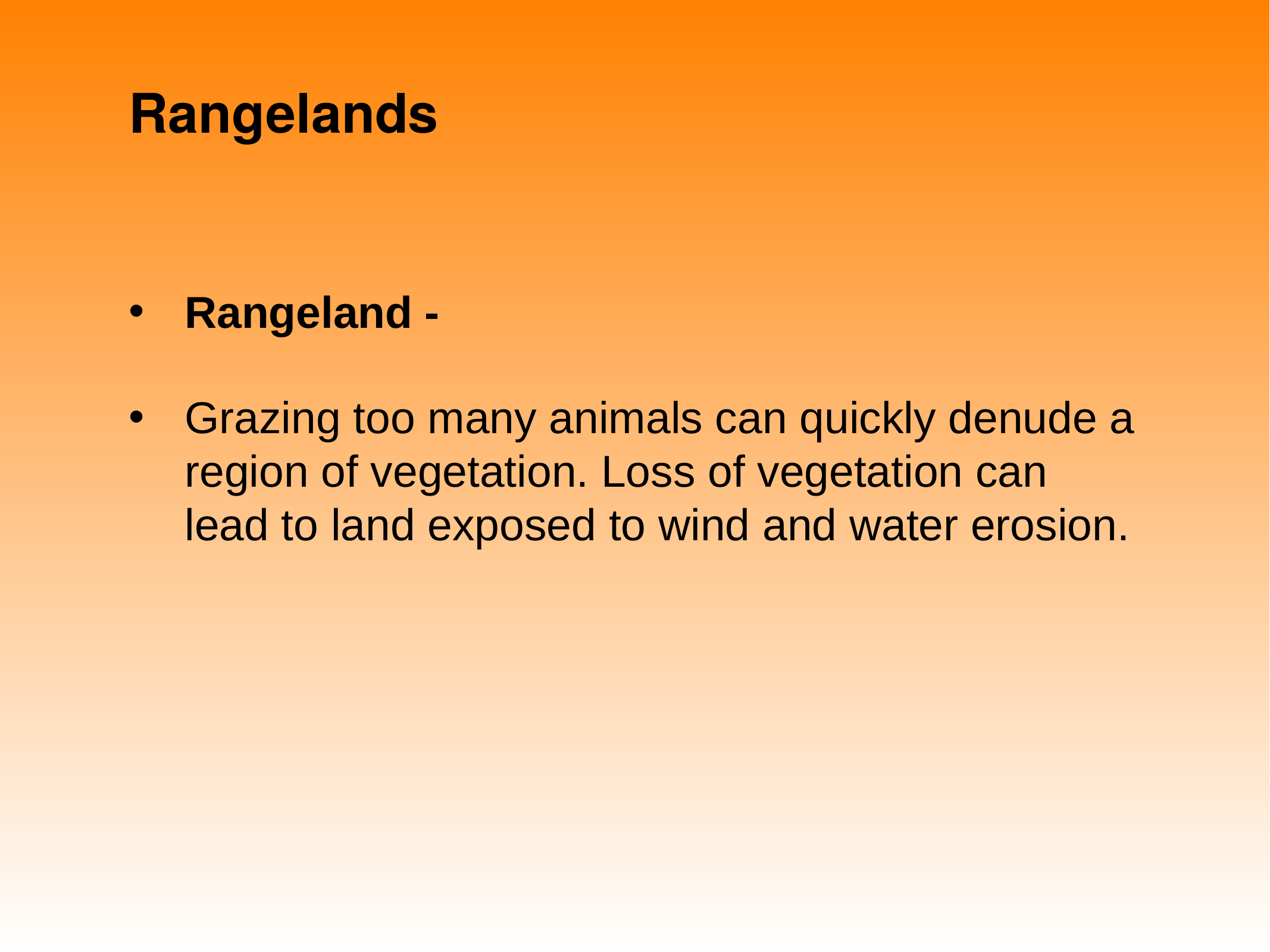

# Rangelands
Rangeland -
Grazing too many animals can quickly denude a region of vegetation. Loss of vegetation can lead to land exposed to wind and water erosion.